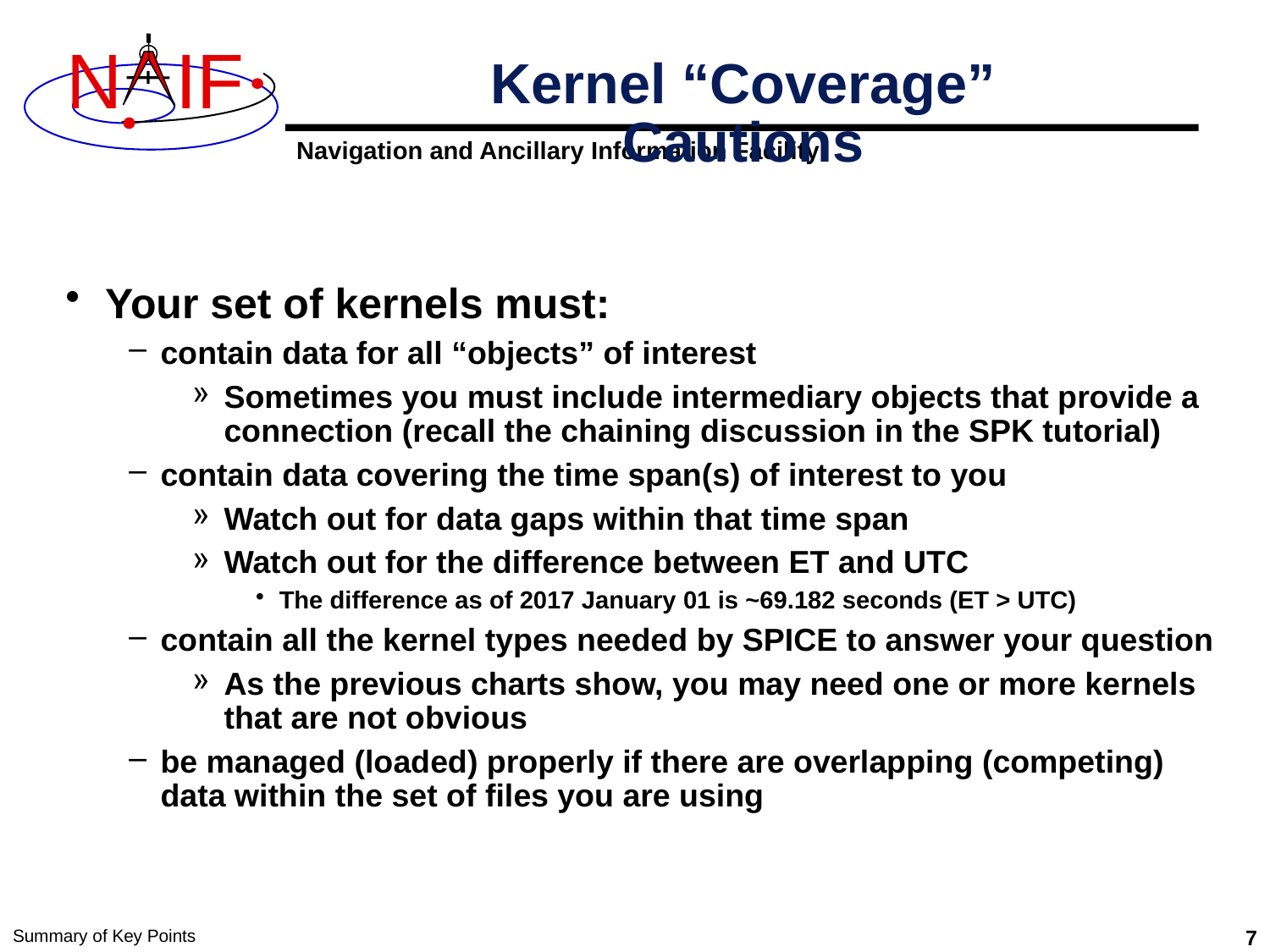

# Kernel “Coverage” Cautions
Your set of kernels must:
contain data for all “objects” of interest
Sometimes you must include intermediary objects that provide a connection (recall the chaining discussion in the SPK tutorial)
contain data covering the time span(s) of interest to you
Watch out for data gaps within that time span
Watch out for the difference between ET and UTC
The difference as of 2017 January 01 is ~69.182 seconds (ET > UTC)
contain all the kernel types needed by SPICE to answer your question
As the previous charts show, you may need one or more kernels that are not obvious
be managed (loaded) properly if there are overlapping (competing) data within the set of files you are using

Summary of Key Points
7